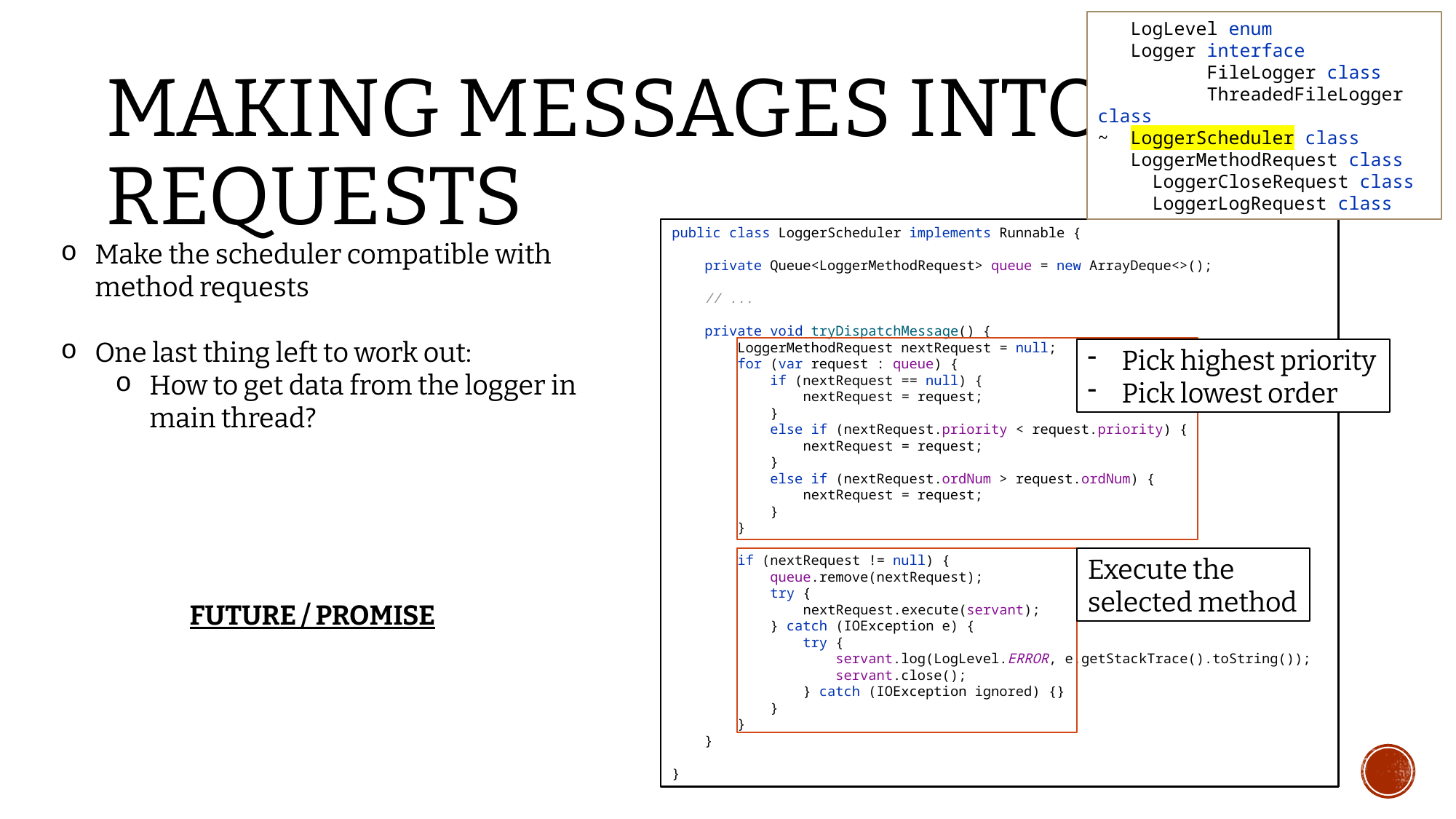

LogLevel enum
   Logger interface
 	FileLogger class
	ThreadedFileLogger class
~  LoggerScheduler class
   LoggerMethodRequest class
     LoggerCloseRequest class
     LoggerLogRequest class
# Making Messages into requests
public class LoggerScheduler implements Runnable {
    private Queue<LoggerMethodRequest> queue = new ArrayDeque<>();
    // ...
    private void tryDispatchMessage() {
        LoggerMethodRequest nextRequest = null;
        for (var request : queue) {
            if (nextRequest == null) {
                nextRequest = request;
            }
            else if (nextRequest.priority < request.priority) {
                nextRequest = request;
            }
            else if (nextRequest.ordNum > request.ordNum) {
                nextRequest = request;
            }
        }
        if (nextRequest != null) {
            queue.remove(nextRequest);
            try {
                nextRequest.execute(servant);
            } catch (IOException e) {
                try {
                    servant.log(LogLevel.ERROR, e.getStackTrace().toString());
                    servant.close();
                } catch (IOException ignored) {}
            }
        }
    }
}
Make the scheduler compatible with method requests

One last thing left to work out:
How to get data from the logger in main thread?

Pick highest priority
Pick lowest order

Execute the selected method
FUTURE / PROMISE